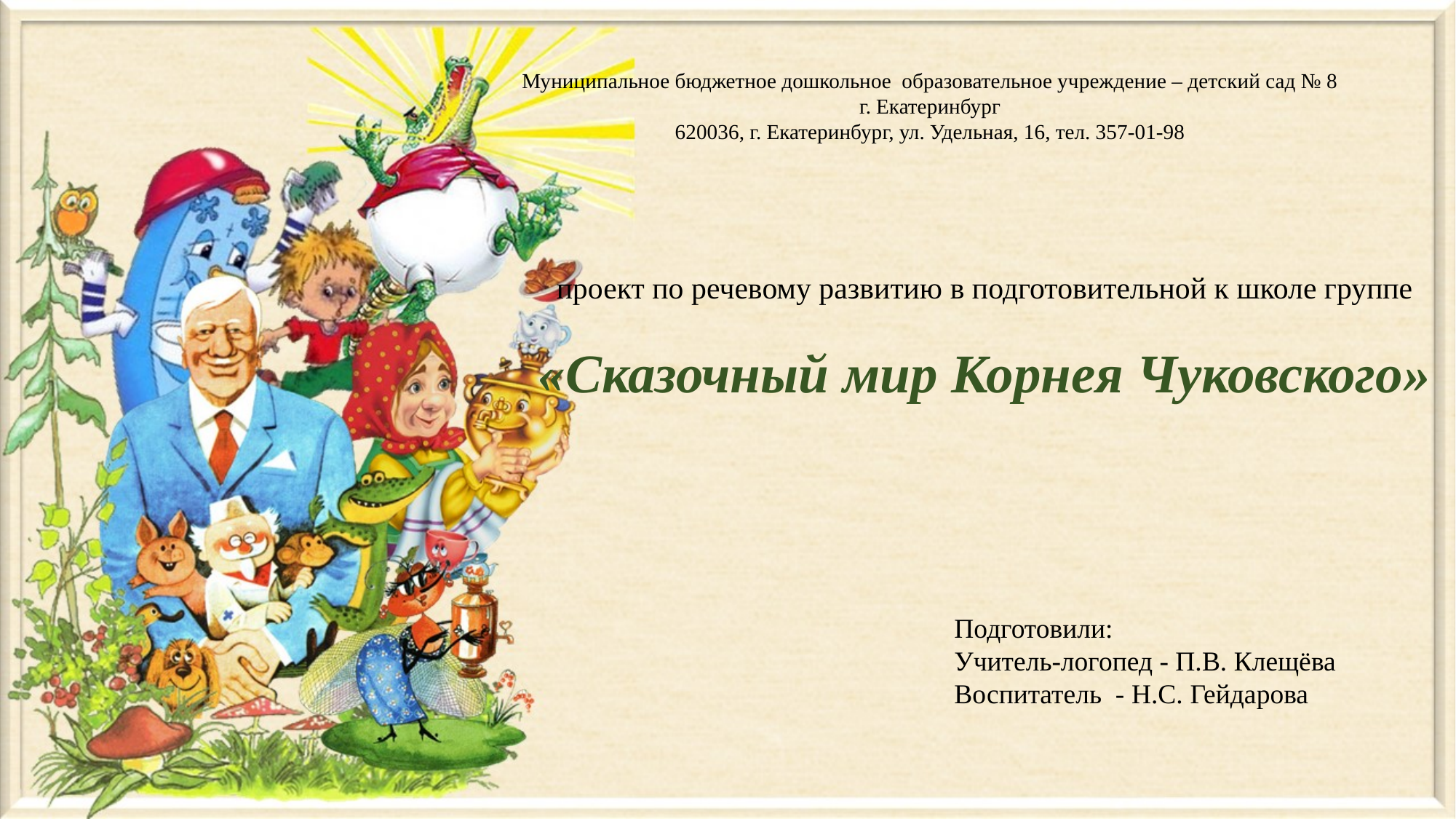

Муниципальное бюджетное дошкольное  образовательное учреждение – детский сад № 8
г. Екатеринбург
620036, г. Екатеринбург, ул. Удельная, 16, тел. 357-01-98
проект по речевому развитию в подготовительной к школе группе

«Сказочный мир Корнея Чуковского»
Подготовили:
Учитель-логопед - П.В. Клещёва
Воспитатель  - Н.С. Гейдарова